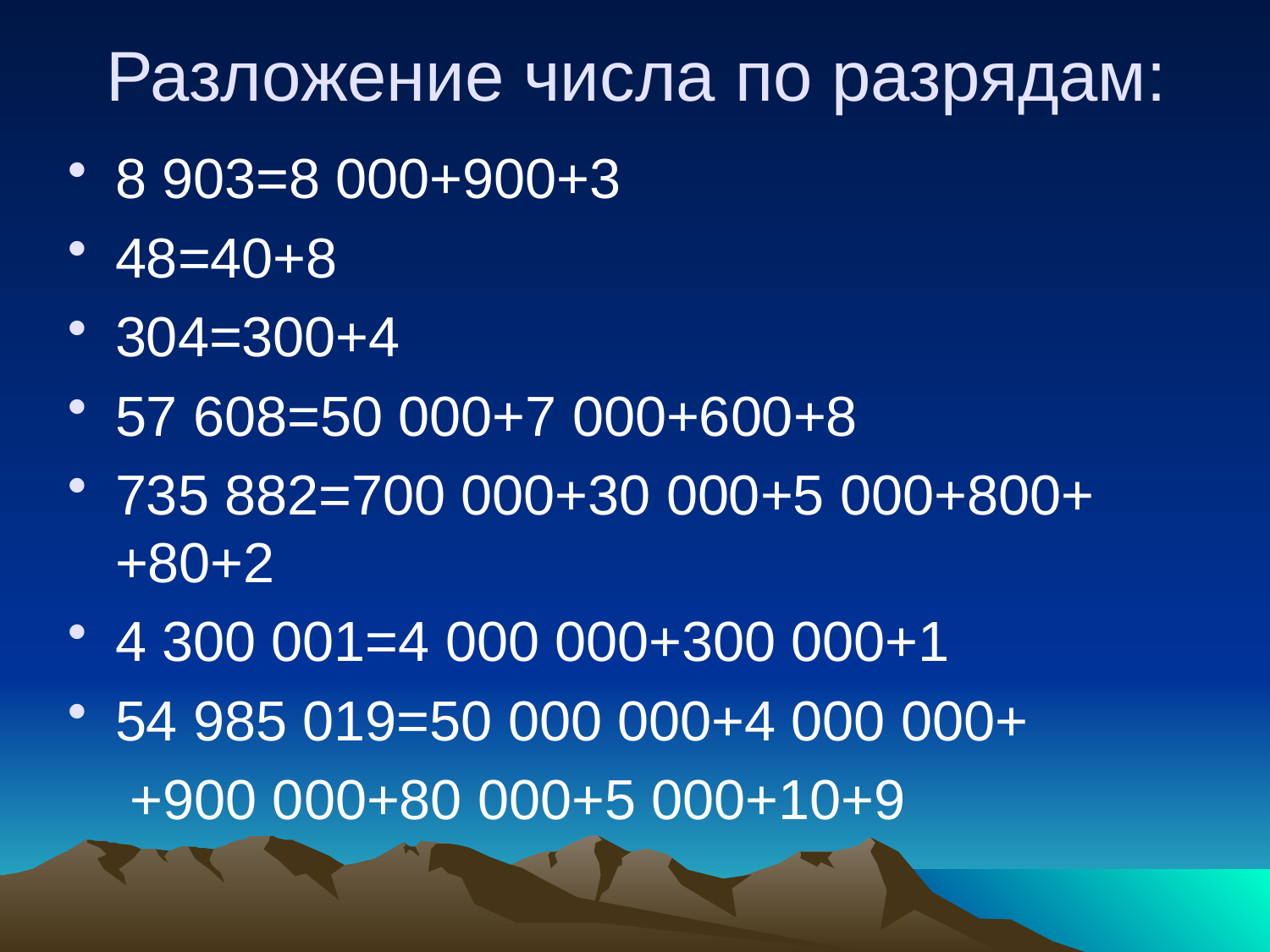

# Разложение числа по разрядам:
8 903=8 000+900+3
48=40+8
304=300+4
57 608=50 000+7 000+600+8
735 882=700 000+30 000+5 000+800+ +80+2
4 300 001=4 000 000+300 000+1
54 985 019=50 000 000+4 000 000+
    +900 000+80 000+5 000+10+9